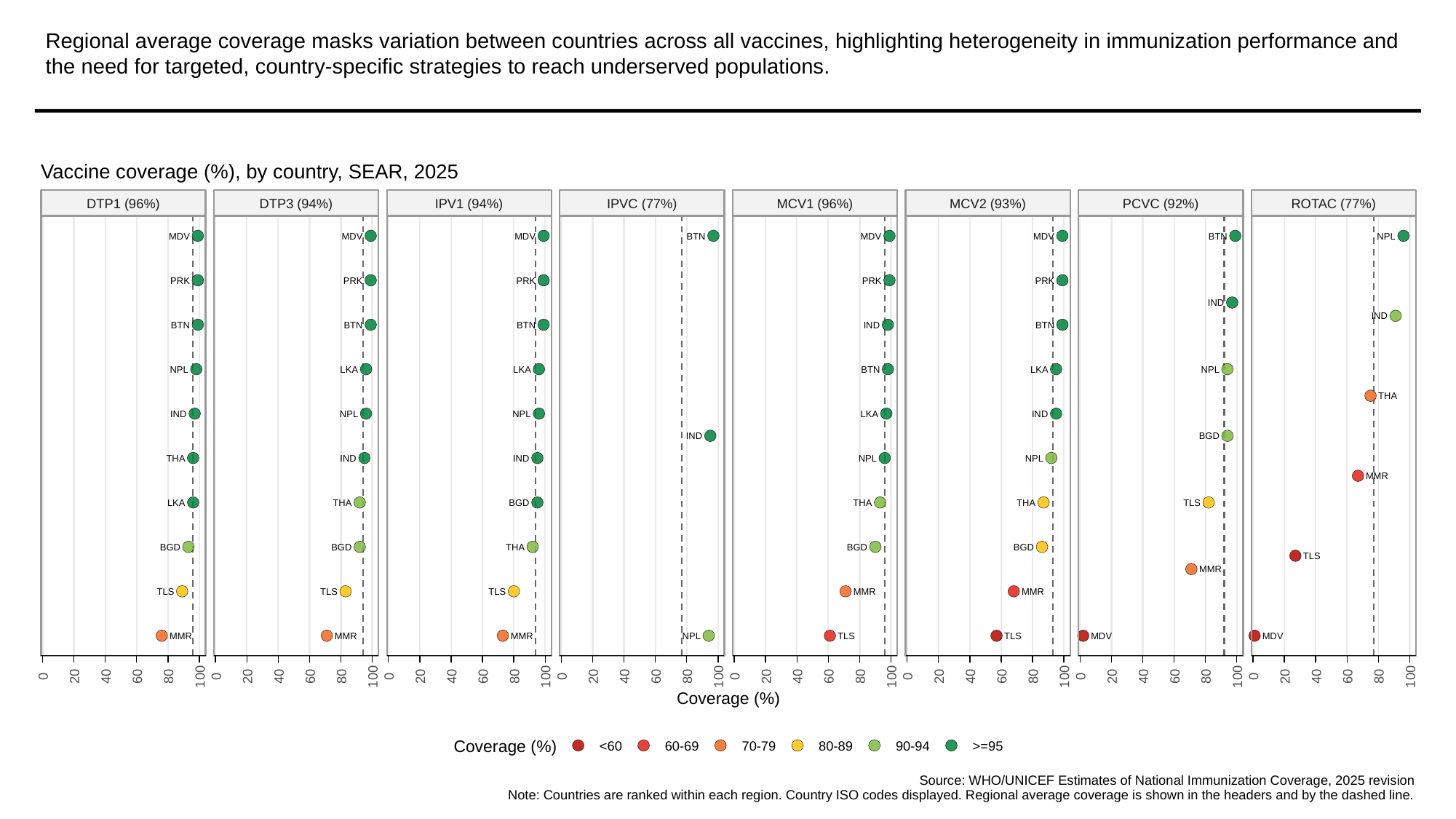

# Regional average coverage masks variation between countries across all vaccines, highlighting heterogeneity in immunization performance and the need for targeted, country-specific strategies to reach underserved populations.

Vaccine coverage (%), by country, SEAR, 2025

DTP1 (96%)
DTP3 (94%)
IPV1 (94%)
IPVC (77%)
MCV1 (96%)
MCV2 (93%)
PCVC (92%)
ROTAC (77%)

MDV
MDV
MDV
BTN
MDV
MDV
BTN
NPL

PRK
PRK
PRK
PRK
PRK

IND

IND

BTN
BTN
BTN
IND
BTN

NPL
LKA
LKA
BTN
LKA
NPL

THA

IND
NPL
NPL
LKA
IND

IND
BGD

THA
IND
IND
NPL
NPL

MMR

LKA
THA
BGD
THA
THA
TLS

BGD
BGD
THA
BGD
BGD

TLS

MMR

TLS
TLS
TLS
MMR
MMR

MMR
MMR
MMR
NPL
TLS
TLS
MDV
MDV

0
20
40
60
80
100
0
20
40
60
80
100
0
20
40
60
80
100
0
20
40
60
80
100
0
20
40
60
80
100
0
20
40
60
80
100
0
20
40
60
80
100
0
20
40
60
80
100
Coverage (%)
Coverage (%)

<60
60-69
70-79
80-89
90-94
>=95
Source: WHO/UNICEF Estimates of National Immunization Coverage, 2025 revision
Note: Countries are ranked within each region. Country ISO codes displayed. Regional average coverage is shown in the headers and by the dashed line.